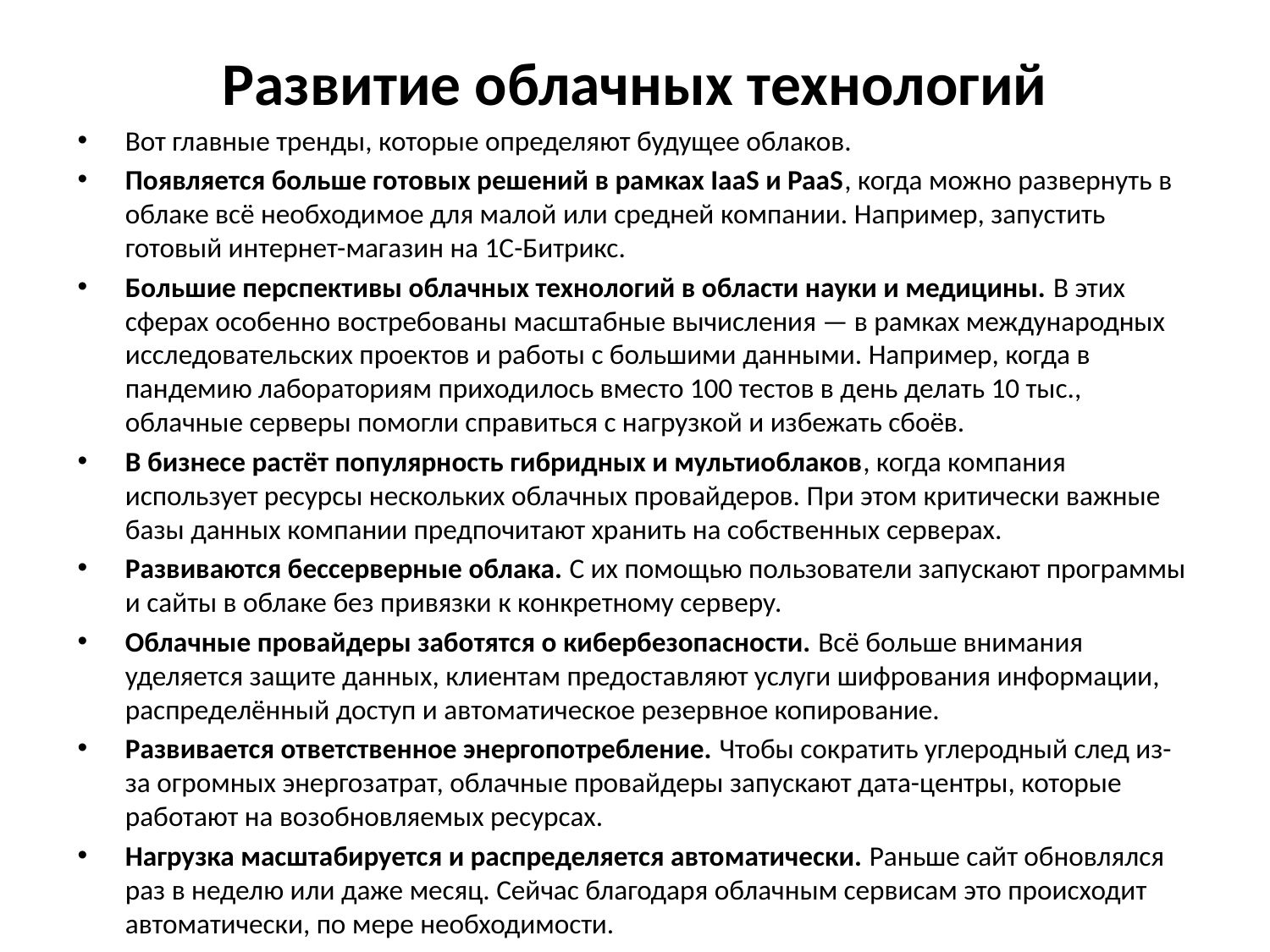

# Развитие облачных технологий
Вот главные тренды, которые определяют будущее облаков.
Появляется больше готовых решений в рамках IaaS и PaaS, когда можно развернуть в облаке всё необходимое для малой или средней компании. Например, запустить готовый интернет-магазин на 1С-Битрикс.
Большие перспективы облачных технологий в области науки и медицины. В этих сферах особенно востребованы масштабные вычисления — в рамках международных исследовательских проектов и работы с большими данными. Например, когда в пандемию лабораториям приходилось вместо 100 тестов в день делать 10 тыс., облачные серверы помогли справиться с нагрузкой и избежать сбоёв.
В бизнесе растёт популярность гибридных и мультиоблаков, когда компания использует ресурсы нескольких облачных провайдеров. При этом критически важные базы данных компании предпочитают хранить на собственных серверах.
Развиваются бессерверные облака. С их помощью пользователи запускают программы и сайты в облаке без привязки к конкретному серверу.
Облачные провайдеры заботятся о кибербезопасности. Всё больше внимания уделяется защите данных, клиентам предоставляют услуги шифрования информации, распределённый доступ и автоматическое резервное копирование.
Развивается ответственное энергопотребление. Чтобы сократить углеродный след из-за огромных энергозатрат, облачные провайдеры запускают дата-центры, которые работают на возобновляемых ресурсах.
Нагрузка масштабируется и распределяется автоматически. Раньше сайт обновлялся раз в неделю или даже месяц. Сейчас благодаря облачным сервисам это происходит автоматически, по мере необходимости.